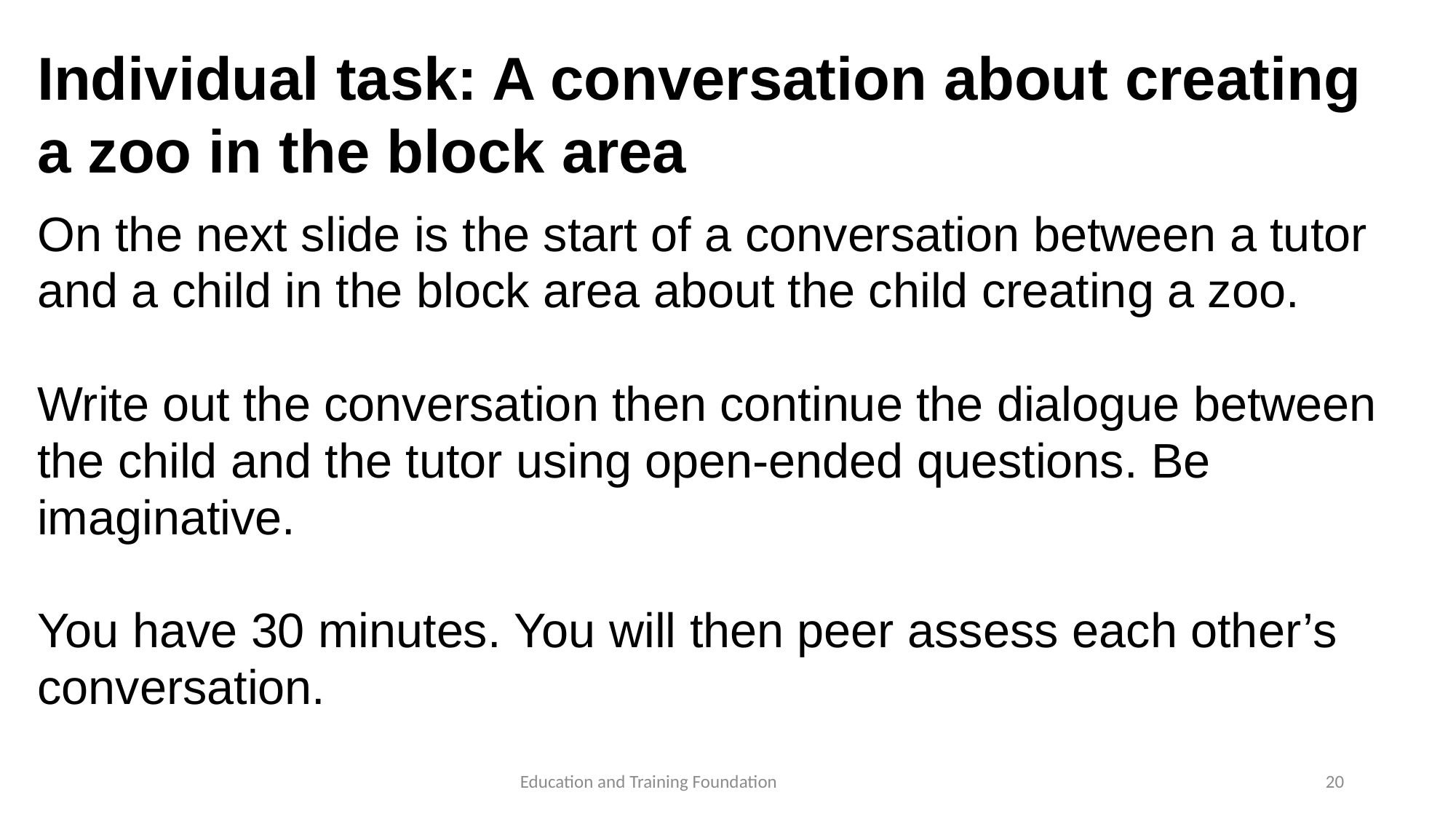

# Individual task: A conversation about creating a zoo in the block area
On the next slide is the start of a conversation between a tutor and a child in the block area about the child creating a zoo.

Write out the conversation then continue the dialogue between the child and the tutor using open-ended questions. Be imaginative.

You have 30 minutes. You will then peer assess each other’s conversation.
20
Education and Training Foundation